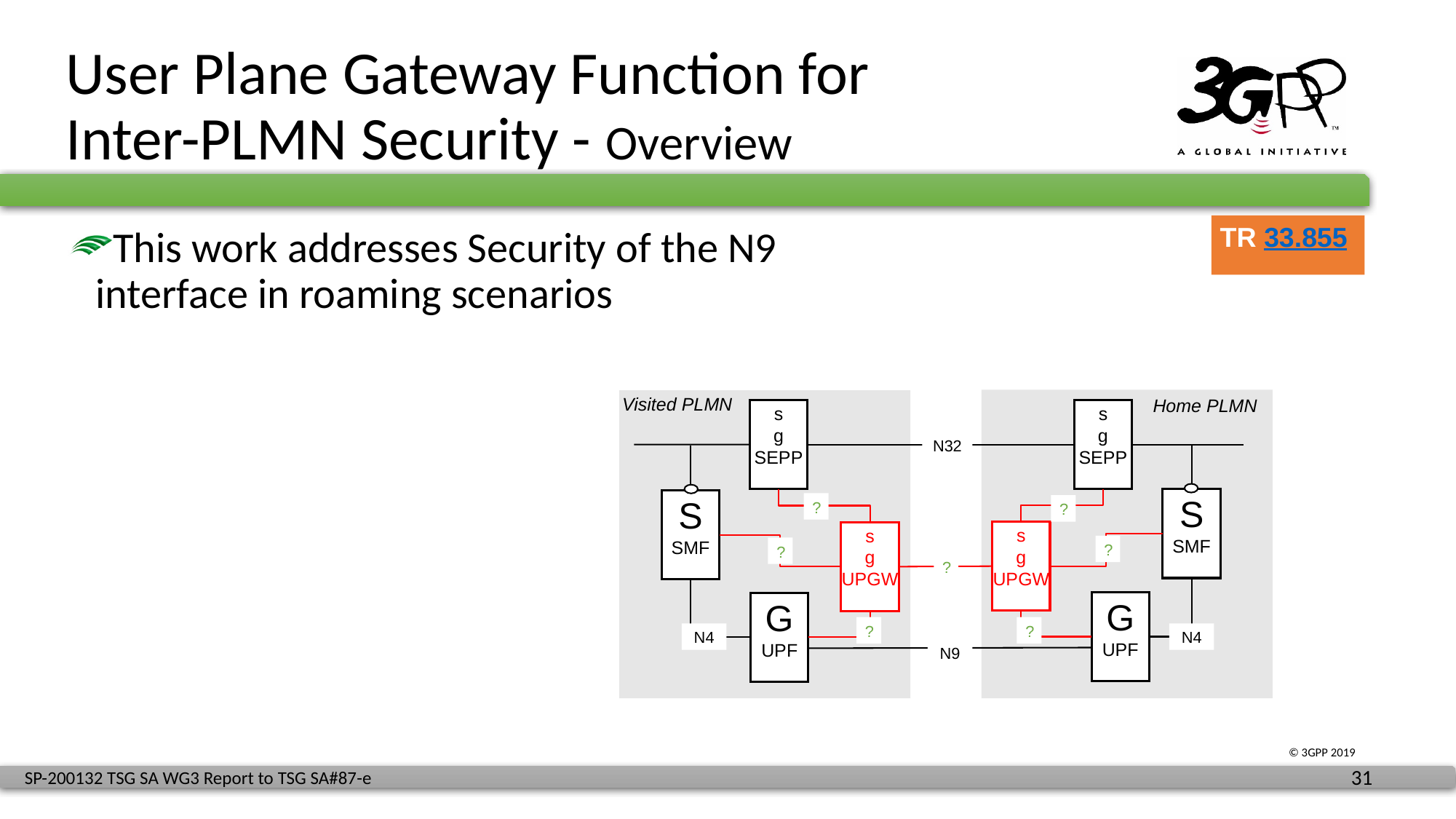

# User Plane Gateway Function for Inter-PLMN Security - Overview
TR 33.855
This work addresses Security of the N9 interface in roaming scenarios

Visited PLMN

Home PLMN

s
g
SEPP
s
g
SEPP
N32

S
SMF

S
SMF

?
?
s
g
UPGW
s
g
UPGW
?
?
?
G
UPF
G
UPF
?
?
N4
N4
N9